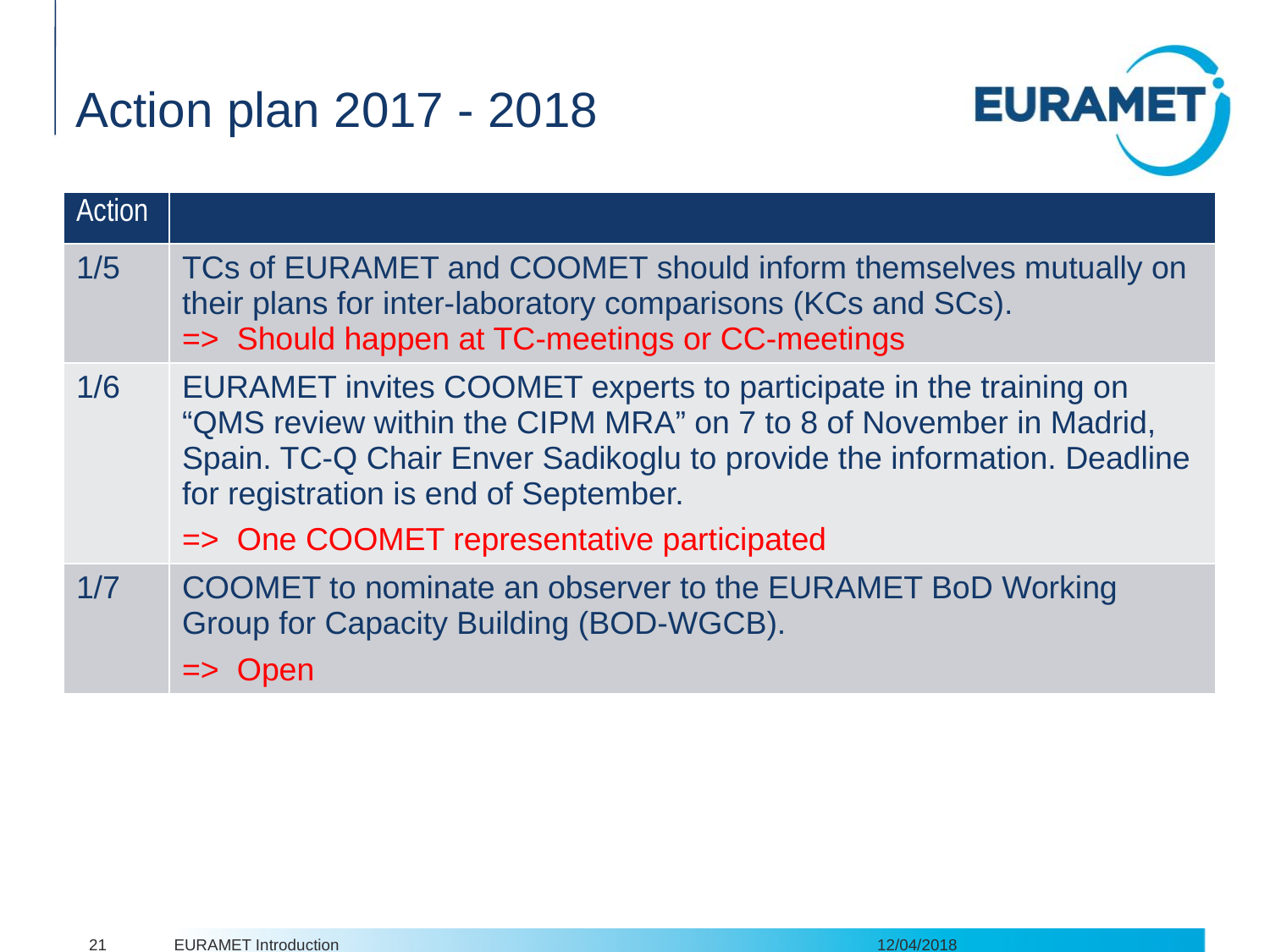

# Action plan 2017 - 2018
| Action |  |
| --- | --- |
| 1/5 | TCs of EURAMET and COOMET should inform themselves mutually on their plans for inter-laboratory comparisons (KCs and SCs). => Should happen at TC-meetings or CC-meetings |
| 1/6 | EURAMET invites COOMET experts to participate in the training on “QMS review within the CIPM MRA” on 7 to 8 of November in Madrid, Spain. TC-Q Chair Enver Sadikoglu to provide the information. Deadline for registration is end of September. => One COOMET representative participated |
| 1/7 | COOMET to nominate an observer to the EURAMET BoD Working Group for Capacity Building (BOD-WGCB). => Open |
21
EURAMET Introduction
12/04/2018